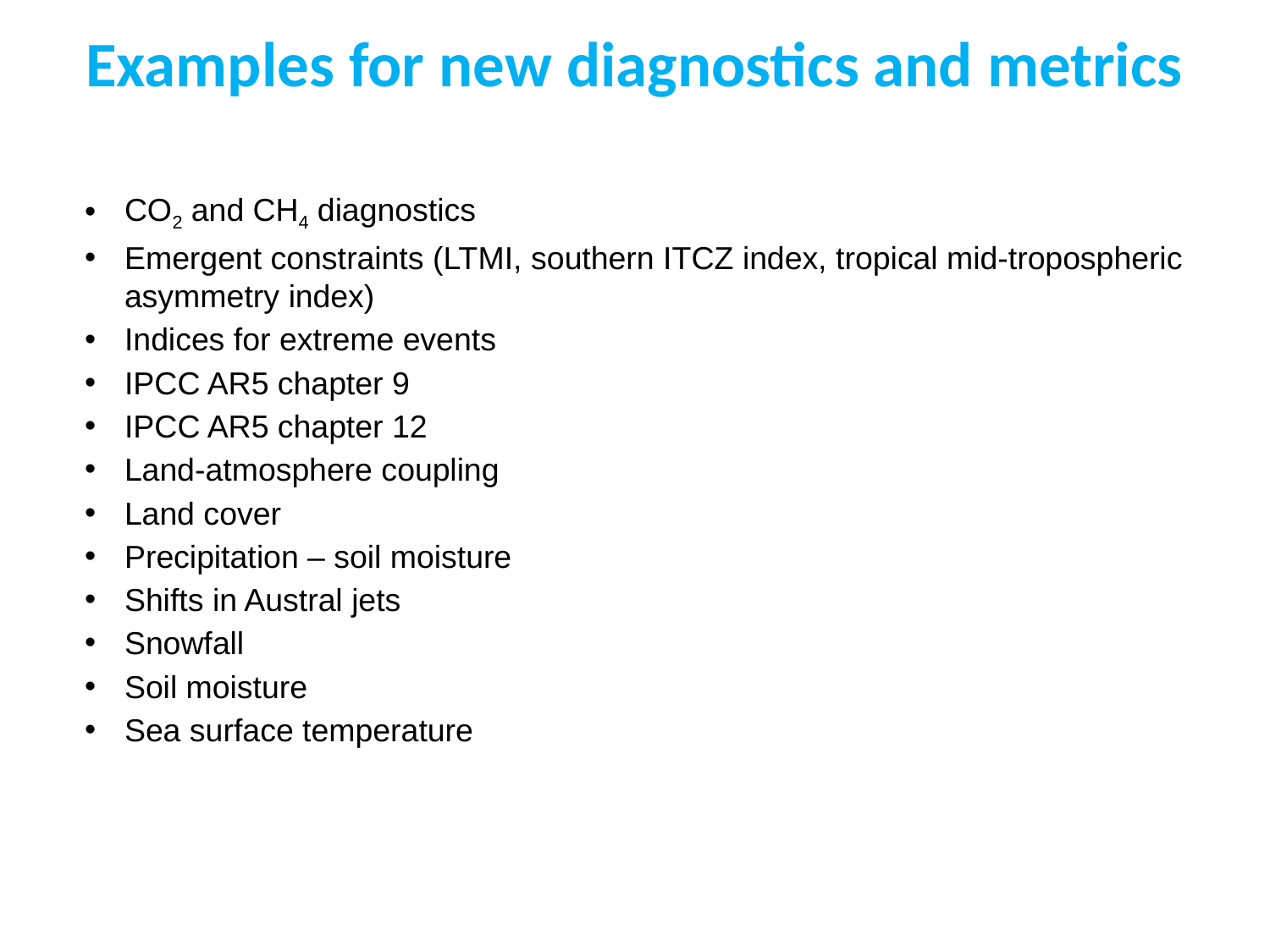

Examples for new diagnostics and metrics

CO2 and CH4 diagnostics
Emergent constraints (LTMI, southern ITCZ index, tropical mid-tropospheric asymmetry index)
Indices for extreme events
IPCC AR5 chapter 9
IPCC AR5 chapter 12
Land-atmosphere coupling
Land cover
Precipitation – soil moisture
Shifts in Austral jets
Snowfall
Soil moisture
Sea surface temperature